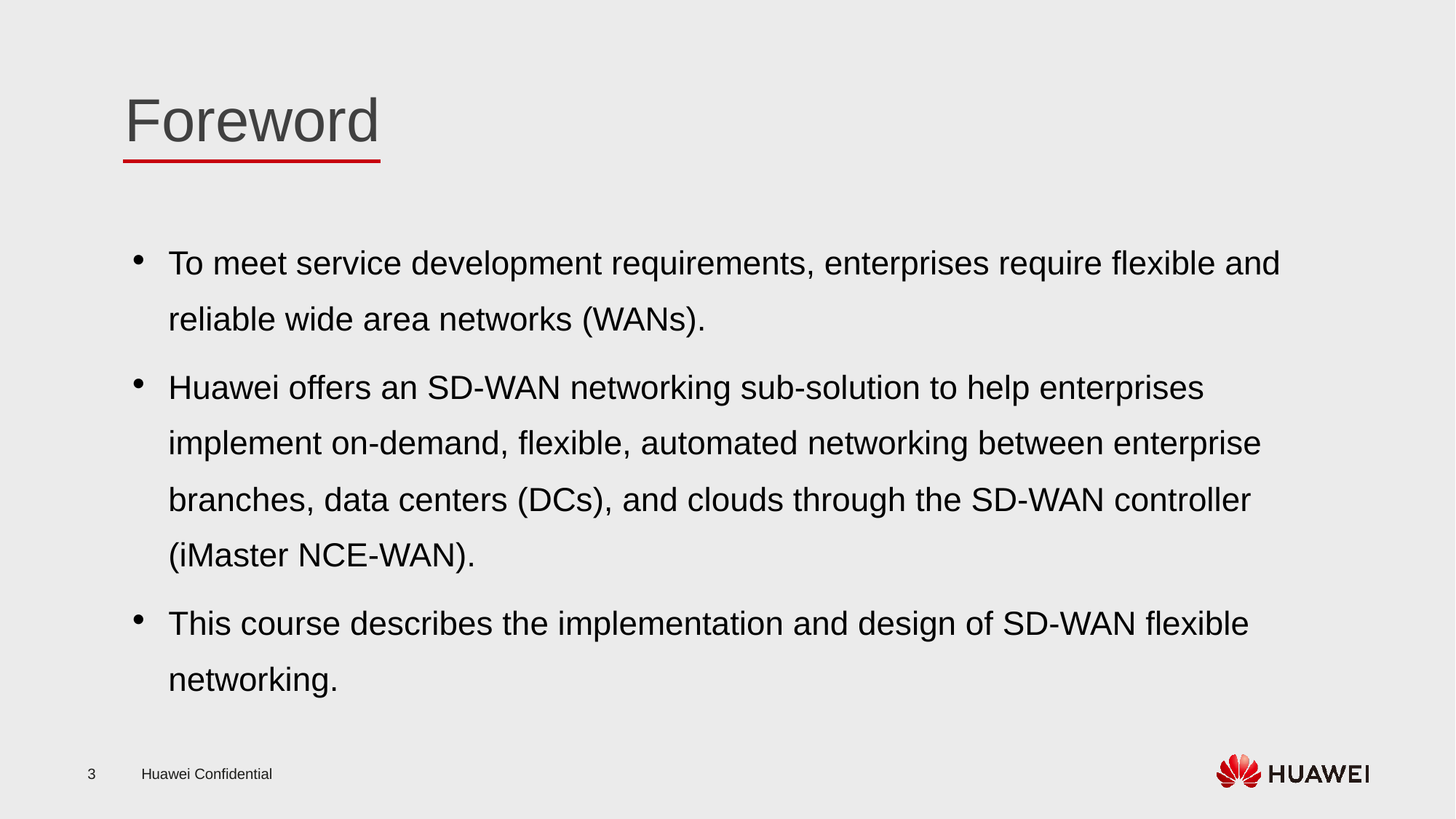

To meet service development requirements, enterprises require flexible and reliable wide area networks (WANs).
Huawei offers an SD-WAN networking sub-solution to help enterprises implement on-demand, flexible, automated networking between enterprise branches, data centers (DCs), and clouds through the SD-WAN controller (iMaster NCE-WAN).
This course describes the implementation and design of SD-WAN flexible networking.